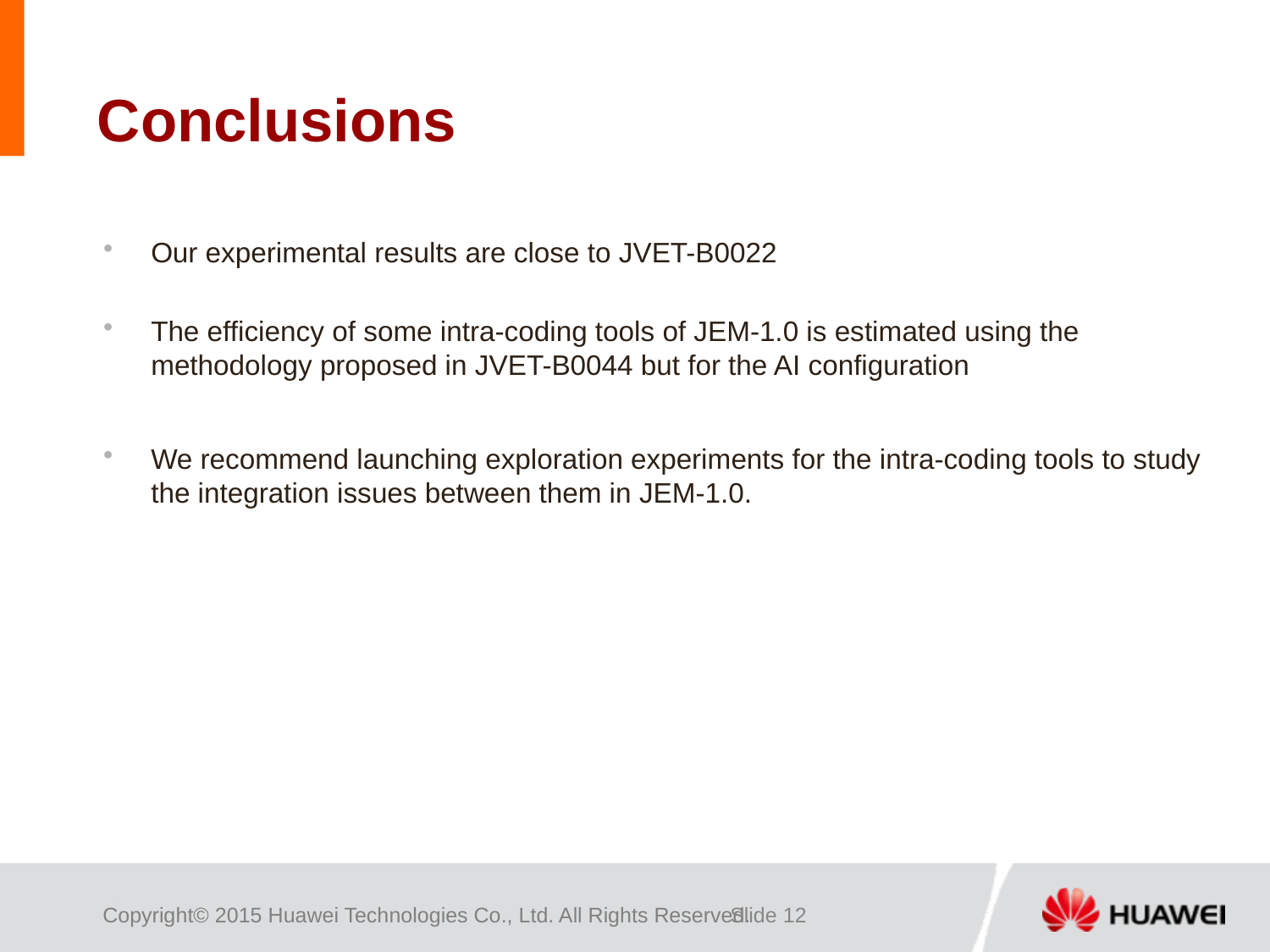

# Conclusions
Our experimental results are close to JVET-B0022

The efficiency of some intra-coding tools of JEM-1.0 is estimated using the methodology proposed in JVET-B0044 but for the AI configuration

We recommend launching exploration experiments for the intra-coding tools to study the integration issues between them in JEM-1.0.